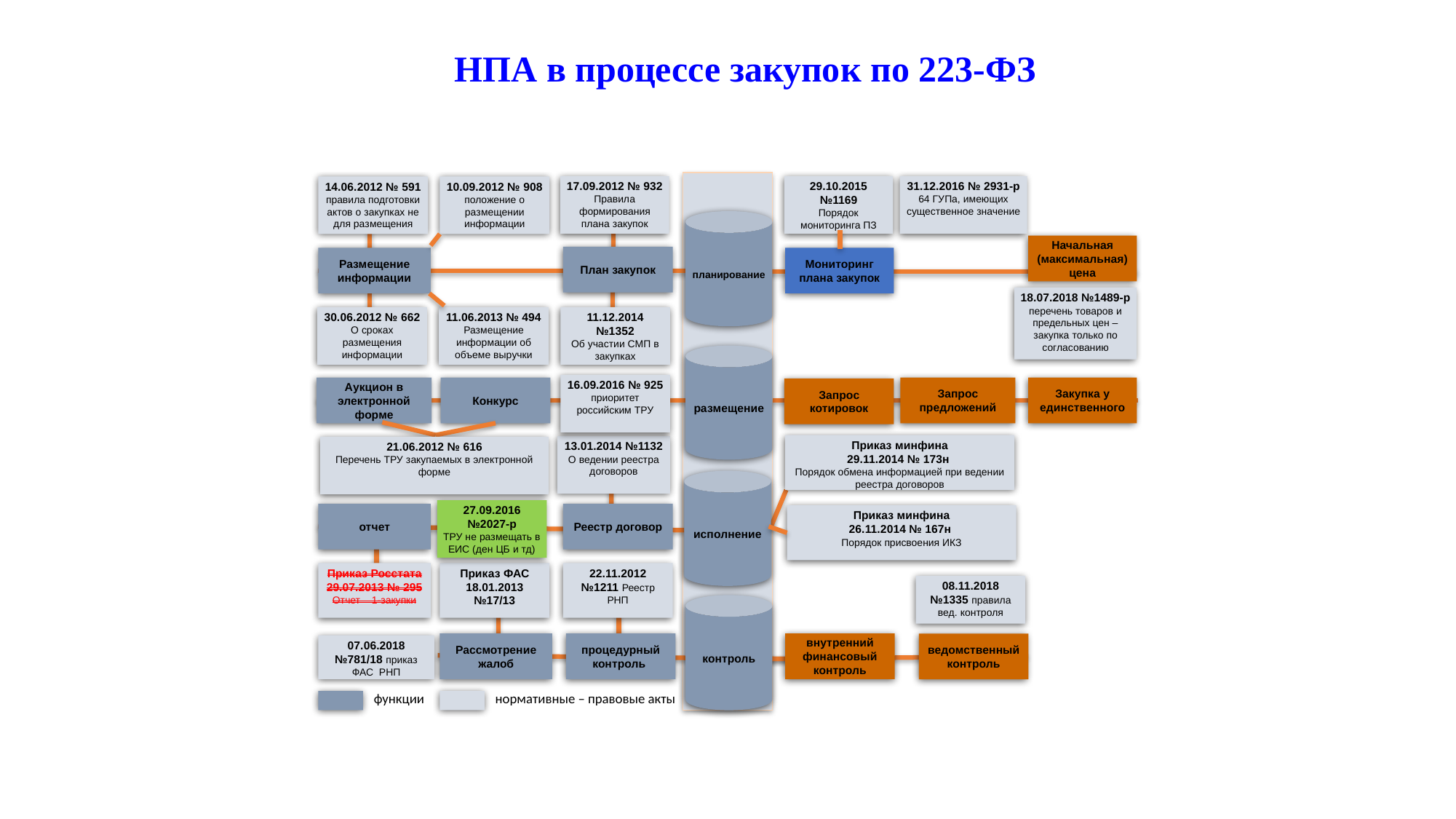

НПА в процессе закупок по 223-ФЗ

17.09.2012 № 932
Правила формирования плана закупок
29.10.2015 №1169
Порядок мониторинга ПЗ
31.12.2016 № 2931-р
64 ГУПа, имеющих существенное значение
14.06.2012 № 591 правила подготовки актов о закупках не для размещения
10.09.2012 № 908 положение о размещении информации
планирование
Начальная (максимальная) цена

План закупок

Размещение информации

Мониторинг плана закупок

18.07.2018 №1489-р перечень товаров и предельных цен – закупка только по согласованию
30.06.2012 № 662 О сроках размещения информации
11.06.2013 № 494
Размещение информации об объеме выручки
11.12.2014 №1352
Об участии СМП в закупках
размещение
16.09.2016 № 925 приоритет российским ТРУ
Аукцион в электронной форме
Конкурс
Запрос предложений
Закупка у единственного

Запрос котировок

Приказ минфина
29.11.2014 № 173н
Порядок обмена информацией при ведении реестра договоров
13.01.2014 №1132
О ведении реестра договоров
21.06.2012 № 616
Перечень ТРУ закупаемых в электронной форме
исполнение
27.09.2016 №2027-р
ТРУ не размещать в ЕИС (ден ЦБ и тд)
отчет
Реестр договор
Приказ минфина
26.11.2014 № 167н
Порядок присвоения ИКЗ
Приказ Росстата
29.07.2013 № 295
Отчет – 1-закупки
Приказ ФАС
18.01.2013 №17/13
22.11.2012 №1211 Реестр РНП
08.11.2018 №1335 правила вед. контроля
контроль
Рассмотрение жалоб
процедурный контроль
внутренний финансовый контроль
ведомственный контроль
07.06.2018 №781/18 приказ ФАС  РНП
функции
нормативные – правовые акты

20